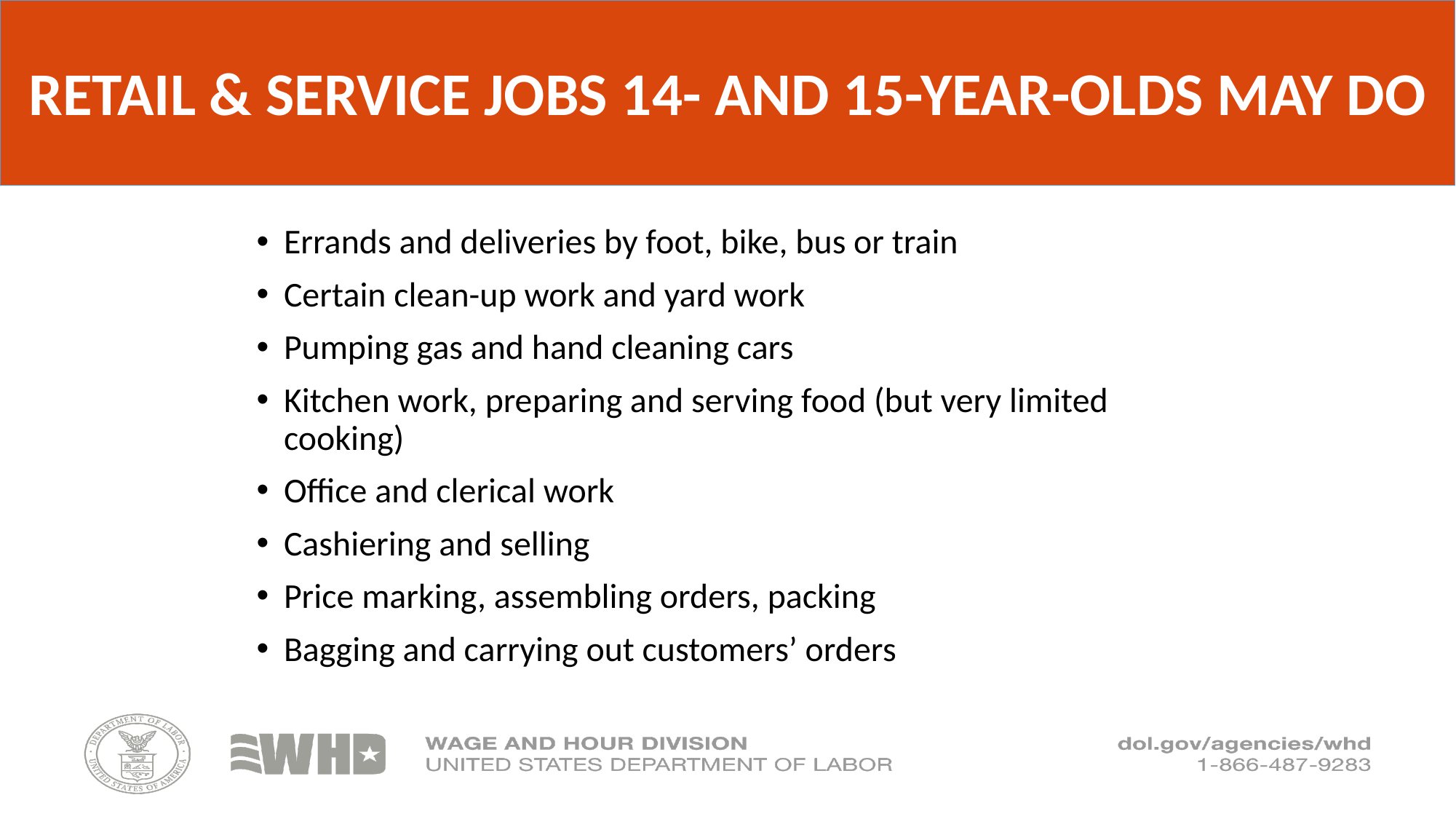

# RETAIL & SERVICE JOBS 14- AND 15-YEAR-OLDS MAY DO
Errands and deliveries by foot, bike, bus or train
Certain clean-up work and yard work
Pumping gas and hand cleaning cars
Kitchen work, preparing and serving food (but very limited cooking)
Office and clerical work
Cashiering and selling
Price marking, assembling orders, packing
Bagging and carrying out customers’ orders